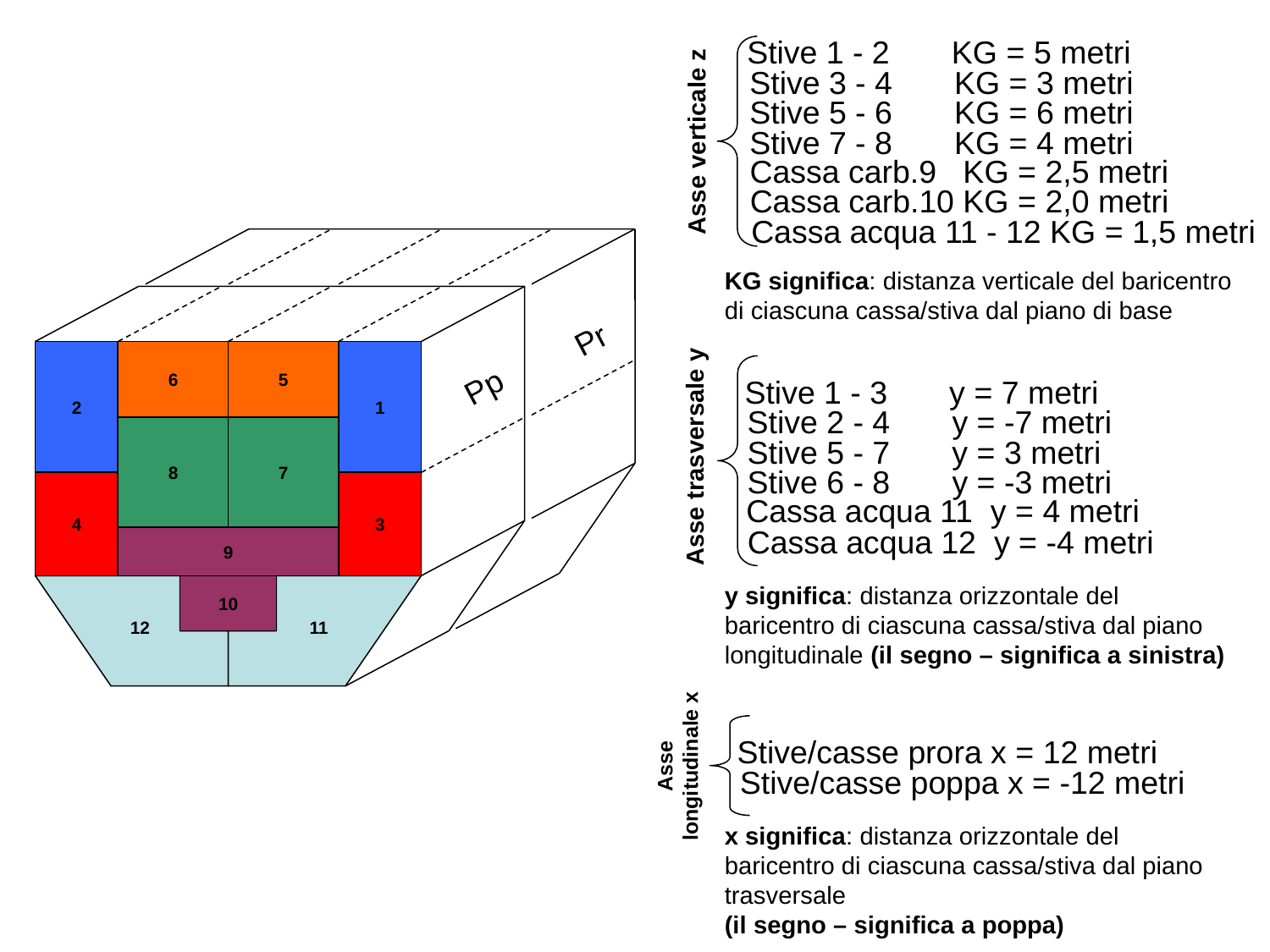

Stive 1 - 2       KG = 5 metri

Stive 3 - 4       KG = 3 metri
Stive 5 - 6       KG = 6 metri
Stive 7 - 8       KG = 4 metri
Asse verticale z
Cassa carb.9   KG = 2,5 metri
Cassa carb.10 KG = 2,0 metri
Cassa acqua 11 - 12 KG = 1,5 metri

Pr
2
6
5
1

Pp
8
7

4
3

9

10

12
11

KG significa: distanza verticale del baricentro di ciascuna cassa/stiva dal piano di base

Stive 1 - 3       y = 7 metri
Stive 2 - 4       y = -7 metri
Stive 5 - 7       y = 3 metri
Asse trasversale y
Stive 6 - 8       y = -3 metri
Cassa acqua 11  y = 4 metri
Cassa acqua 12  y = -4 metri
y significa: distanza orizzontale del baricentro di ciascuna cassa/stiva dal piano longitudinale (il segno – significa a sinistra)

Stive/casse prora x = 12 metri
Asse longitudinale x
Stive/casse poppa x = -12 metri
x significa: distanza orizzontale del baricentro di ciascuna cassa/stiva dal piano trasversale
(il segno – significa a poppa)